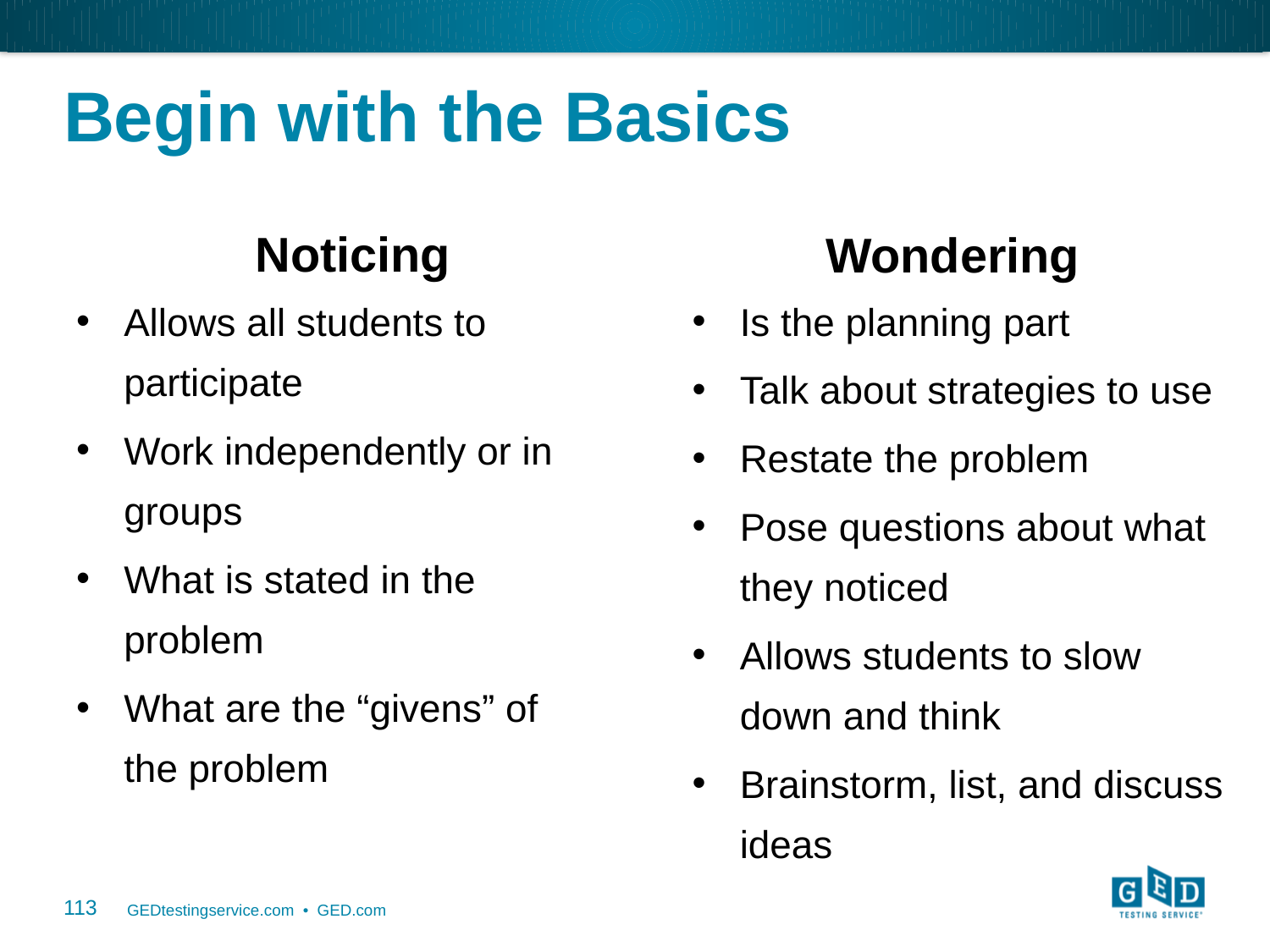

# Begin with the Basics
Noticing
Wondering
Allows all students to participate
Work independently or in groups
What is stated in the problem
What are the “givens” of the problem
Is the planning part
Talk about strategies to use
Restate the problem
Pose questions about what they noticed
Allows students to slow down and think
Brainstorm, list, and discuss ideas
113